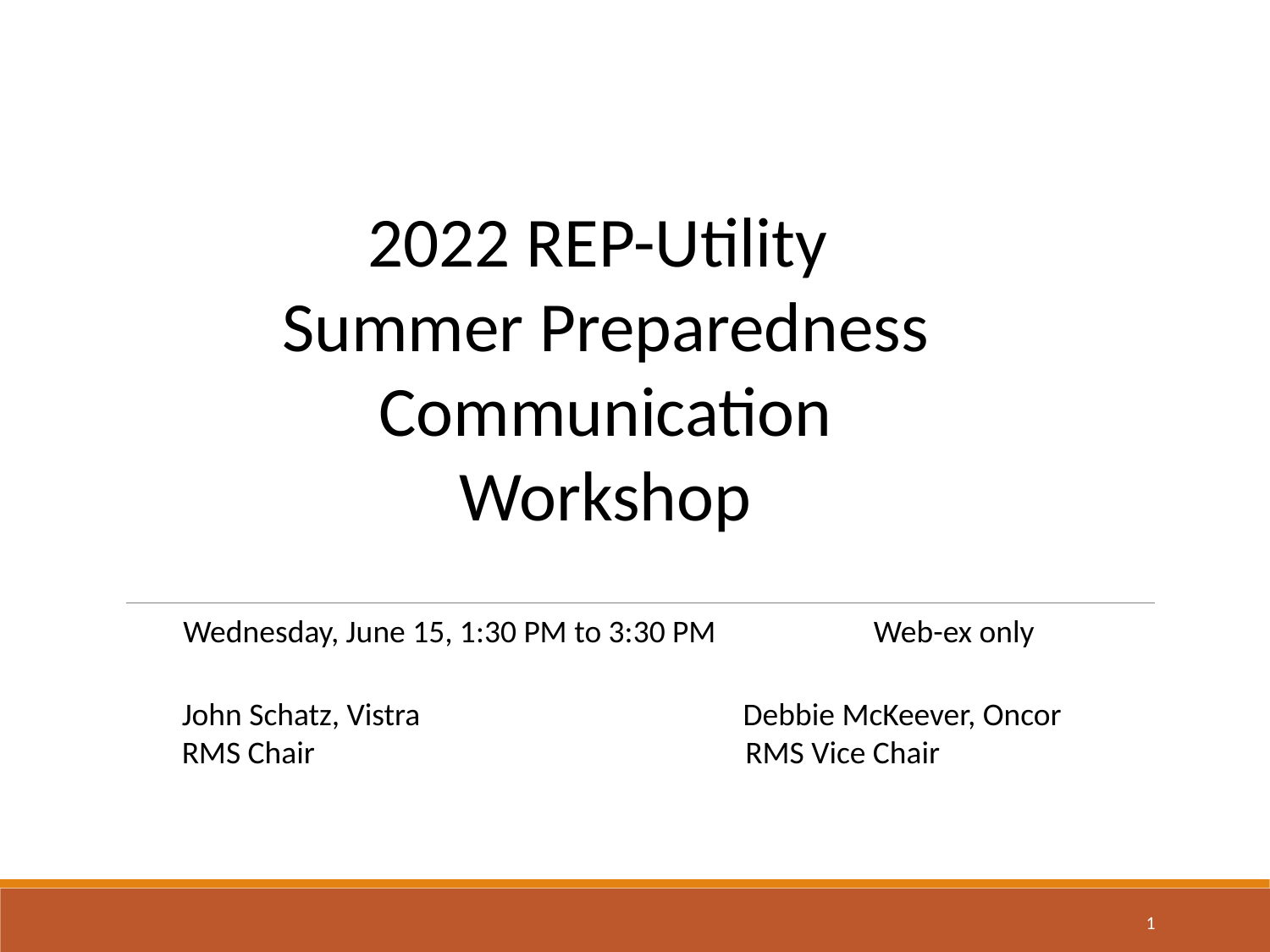

2022 REP-Utility
Summer Preparedness Communication
Workshop
Wednesday, June 15, 1:30 PM to 3:30 PM                      Web-ex only
John Schatz, Vistra                                             Debbie McKeever, Oncor
RMS Chair                                                            RMS Vice Chair
1